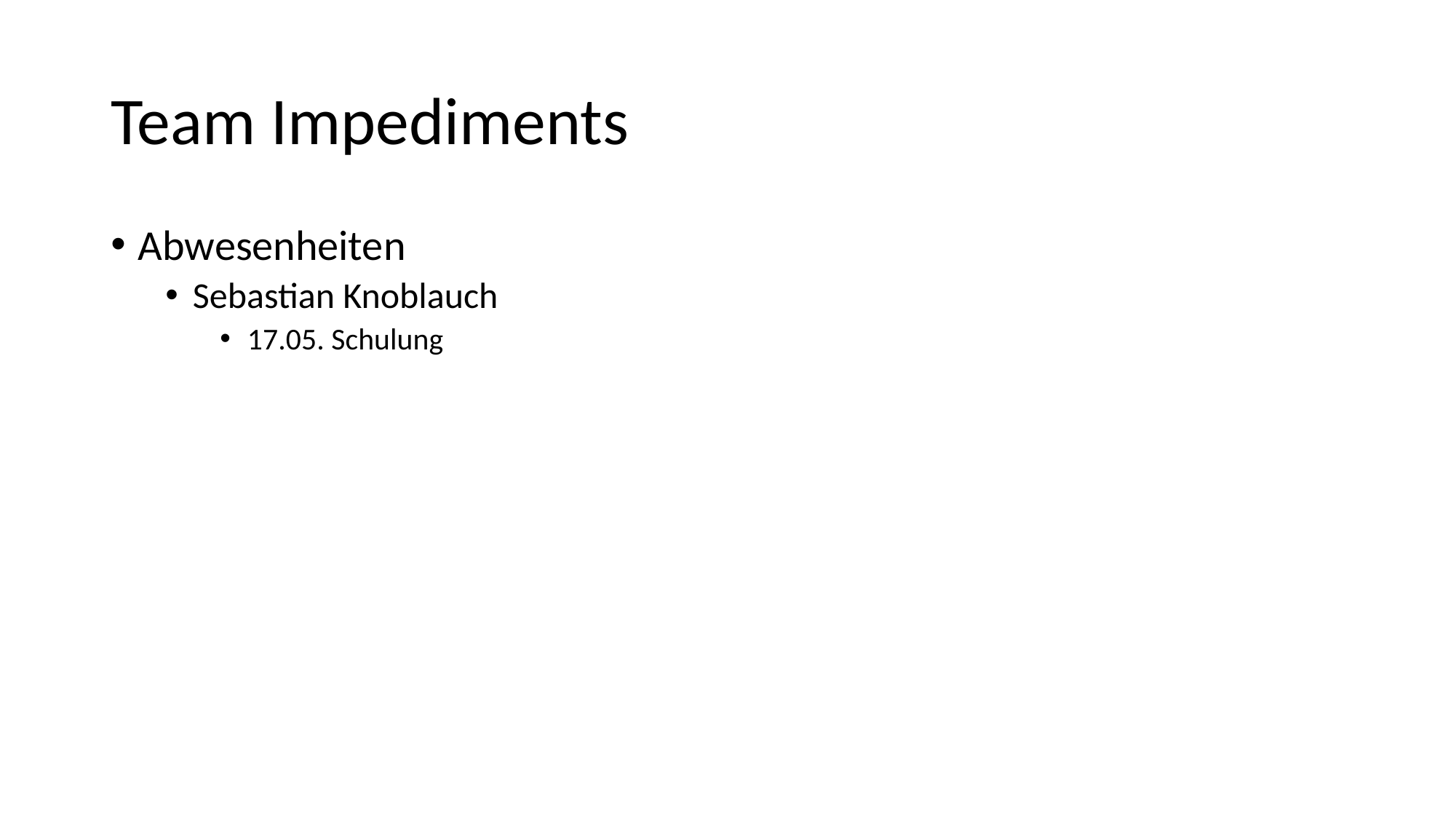

# Team Impediments
Abwesenheiten
Sebastian Knoblauch
17.05. Schulung